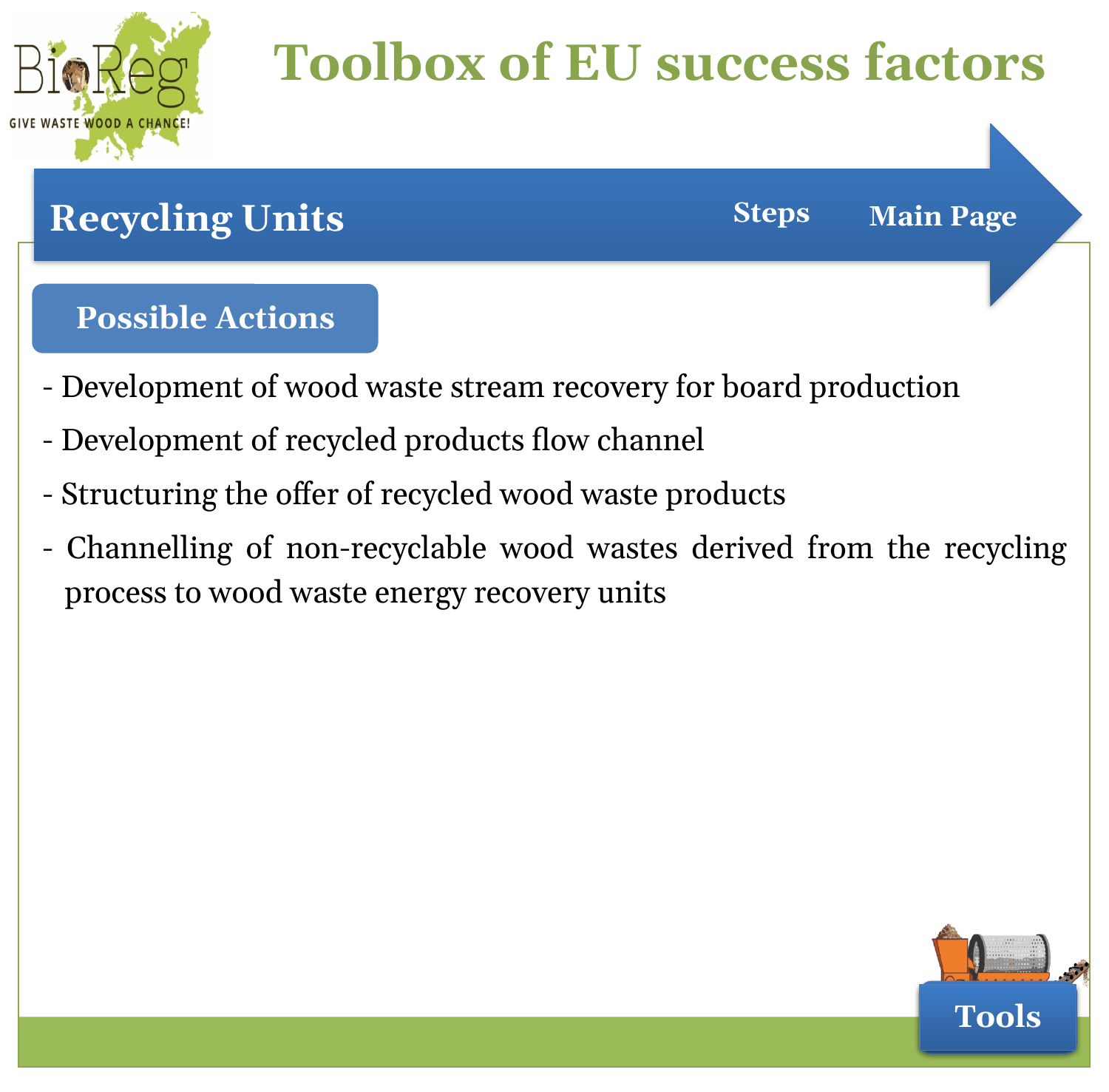

Recycling Units

Steps

Main Page

Possible Actions
- Development of wood waste stream recovery for board production
- Development of recycled products flow channel
- Structuring the offer of recycled wood waste products
- Channelling of non-recyclable wood wastes derived from the recycling process to wood waste energy recovery units

Tools